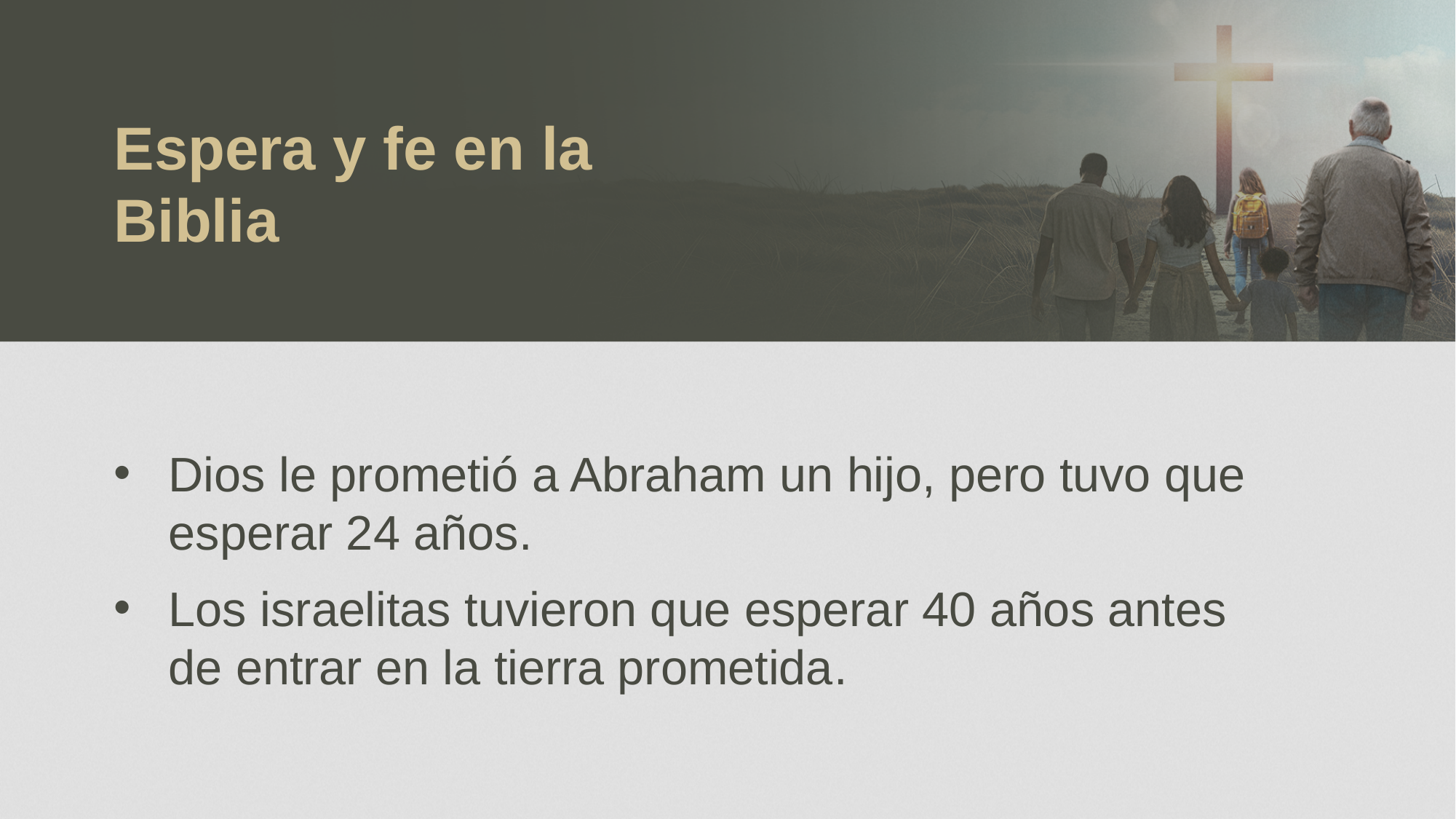

Espera y fe en la Biblia
Dios le prometió a Abraham un hijo, pero tuvo que esperar 24 años.
Los israelitas tuvieron que esperar 40 años antes de entrar en la tierra prometida.